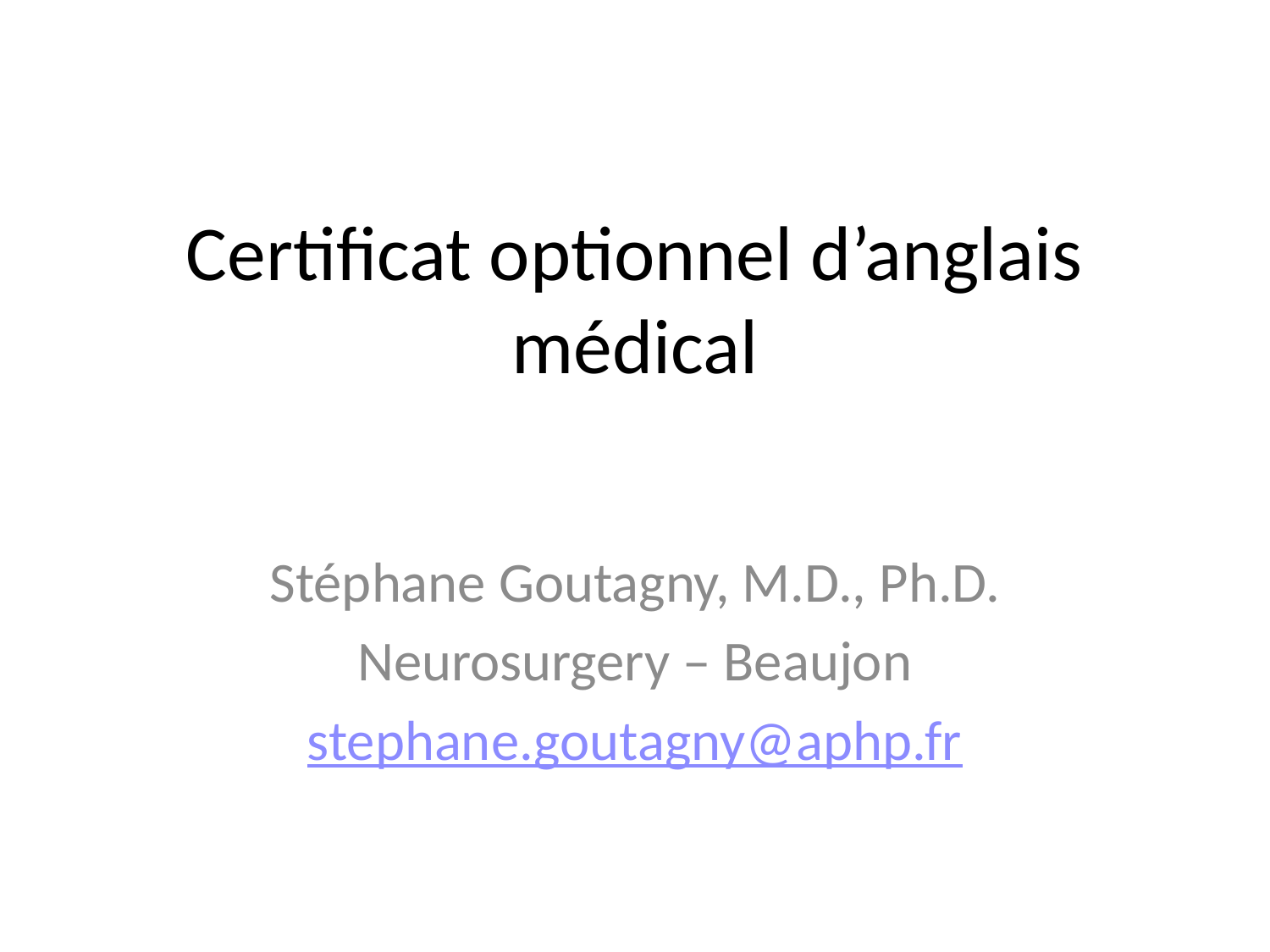

# Certificat optionnel d’anglais médical
Stéphane Goutagny, M.D., Ph.D.
Neurosurgery – Beaujon
stephane.goutagny@aphp.fr